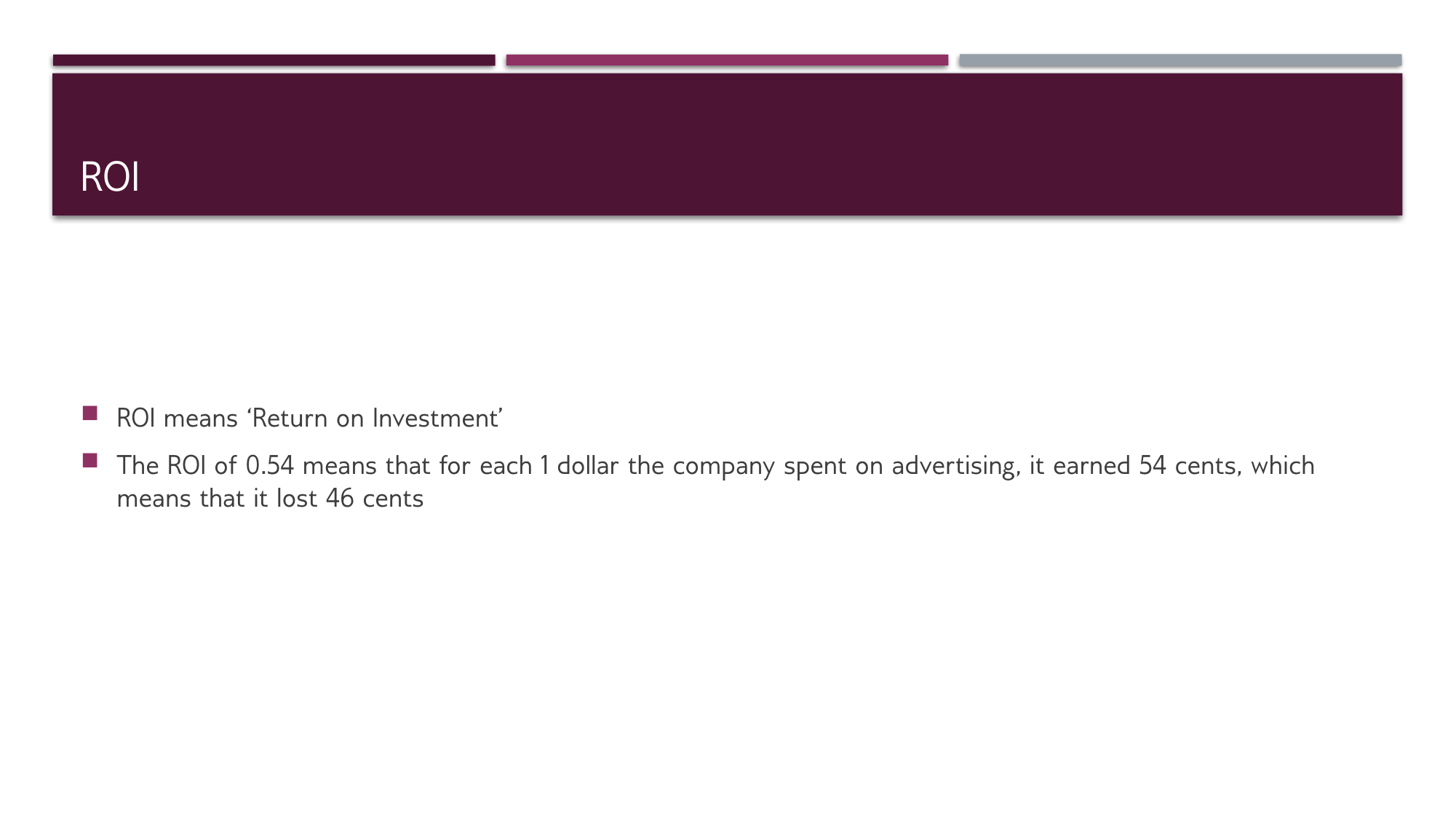

# ROI
ROI means ‘Return on Investment’
The ROI of 0.54 means that for each 1 dollar the company spent on advertising, it earned 54 cents, which means that it lost 46 cents